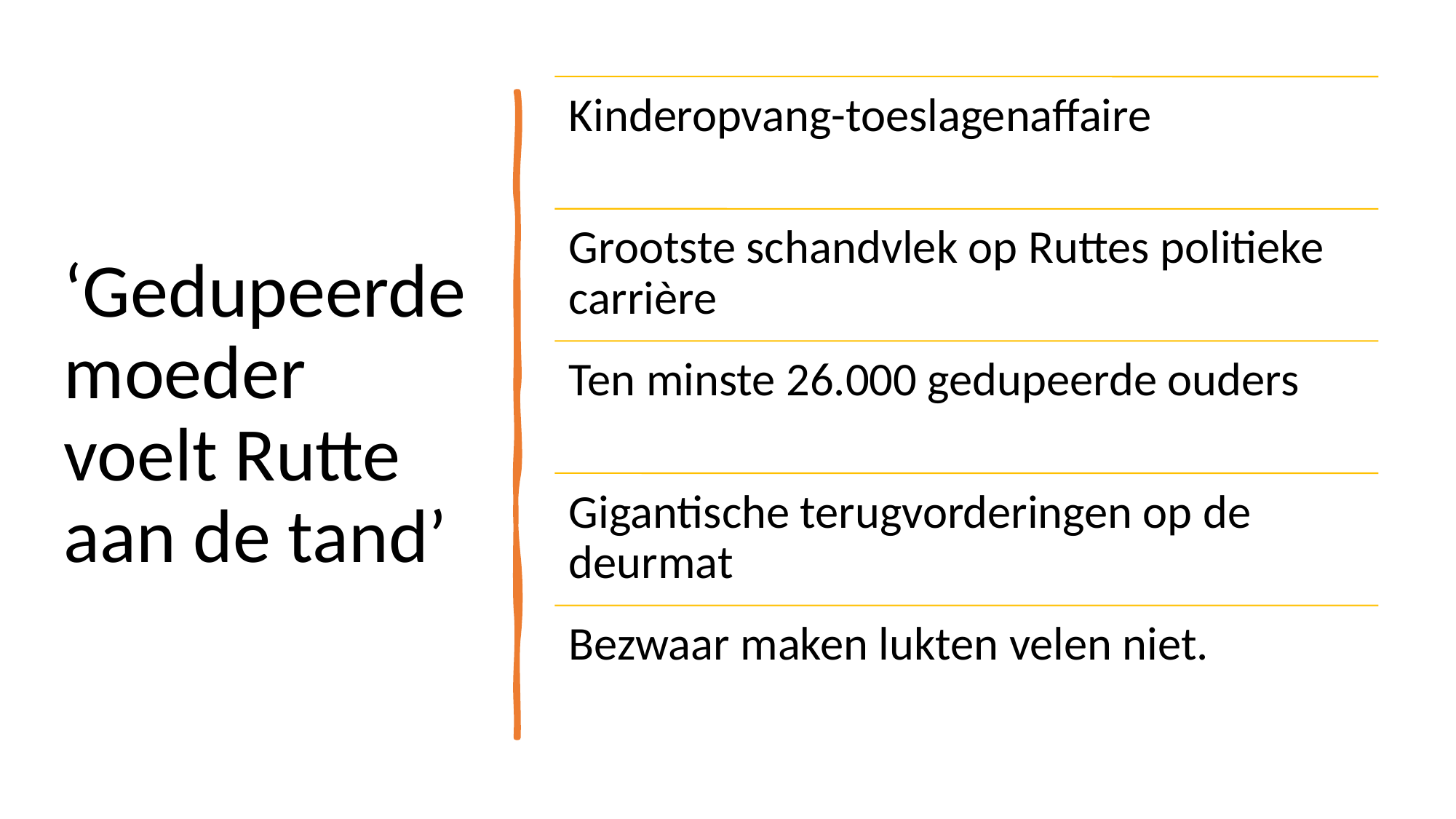

Kinderopvang-toeslagenaffaire
Grootste schandvlek op Ruttes politieke carrière
Ten minste 26.000 gedupeerde ouders
Gigantische terugvorderingen op de deurmat
Bezwaar maken lukten velen niet.
# ‘Gedupeerde moeder voelt Rutte aan de tand’